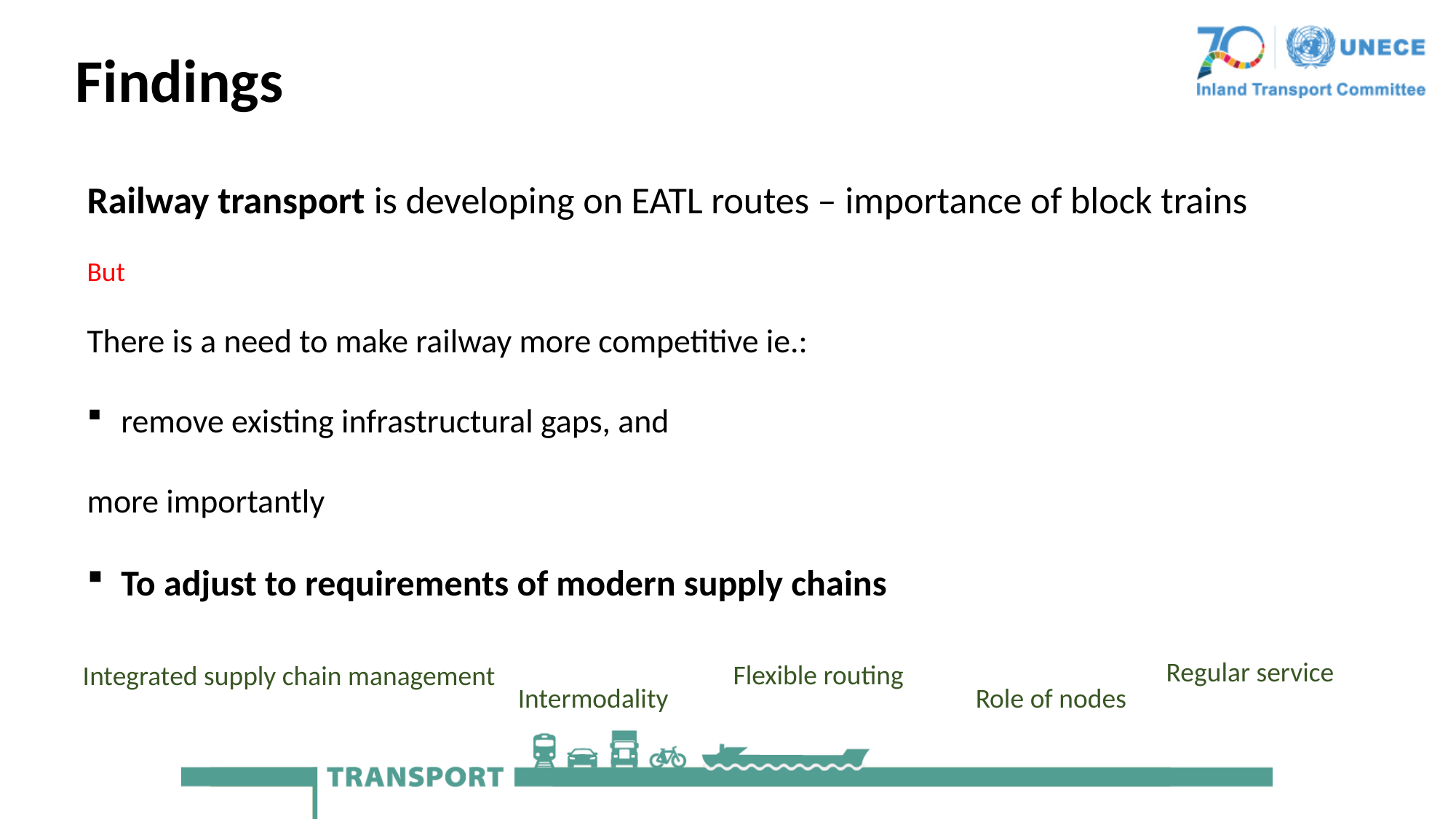

Findings

Railway transport is developing on EATL routes – importance of block trains

But

There is a need to make railway more competitive ie.:

remove existing infrastructural gaps, and

more importantly

To adjust to requirements of modern supply chains
Regular service
Flexible routing
Integrated supply chain management
Intermodality
Role of nodes